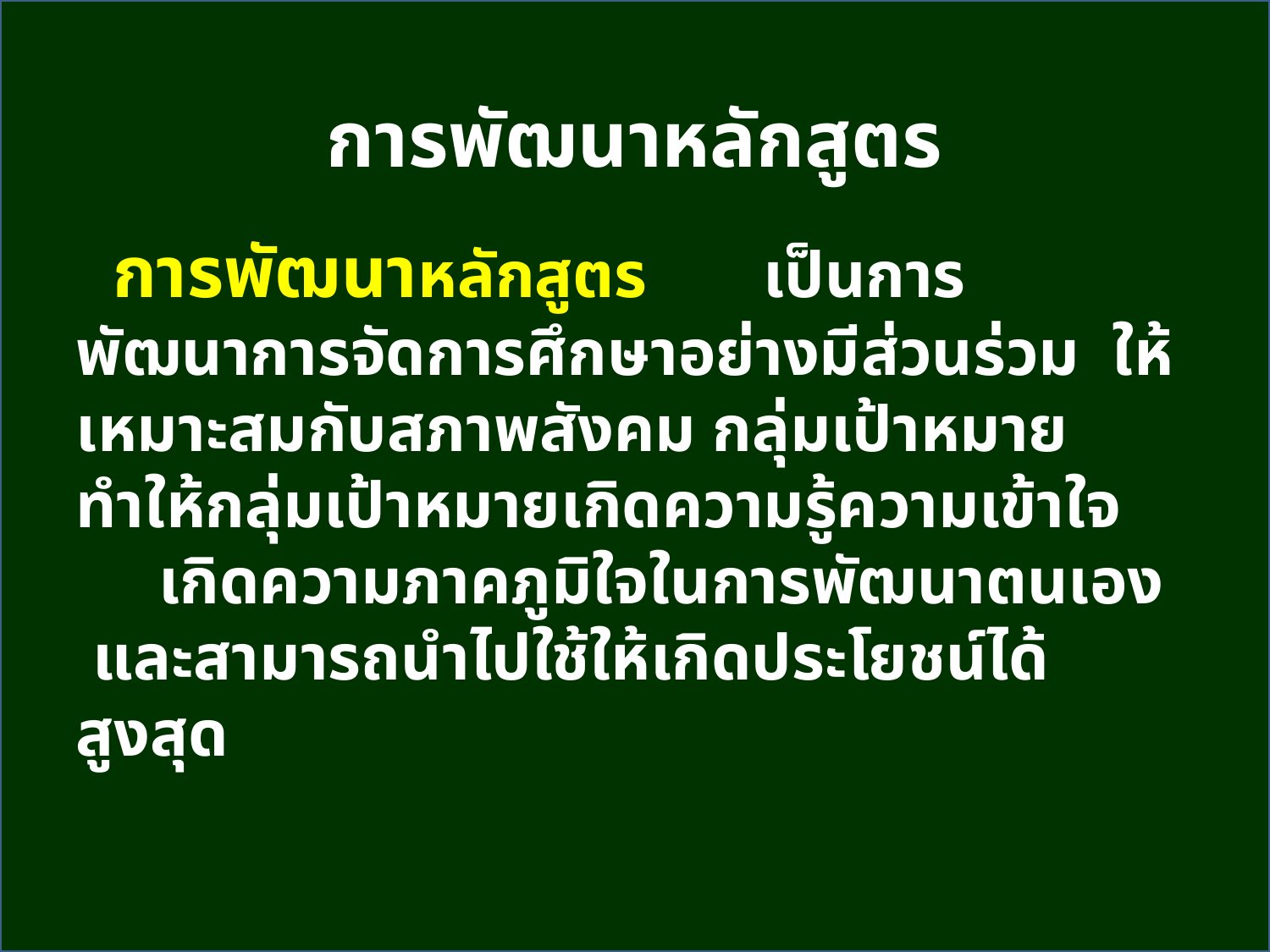

การพัฒนาหลักสูตร
  การพัฒนาหลักสูตร       เป็นการพัฒนาการจัดการศึกษาอย่างมีส่วนร่วม  ให้เหมาะสมกับสภาพสังคม กลุ่มเป้าหมาย  ทำให้กลุ่มเป้าหมายเกิดความรู้ความเข้าใจ          เกิดความภาคภูมิใจในการพัฒนาตนเอง   และสามารถนำไปใช้ให้เกิดประโยชน์ได้สูงสุด